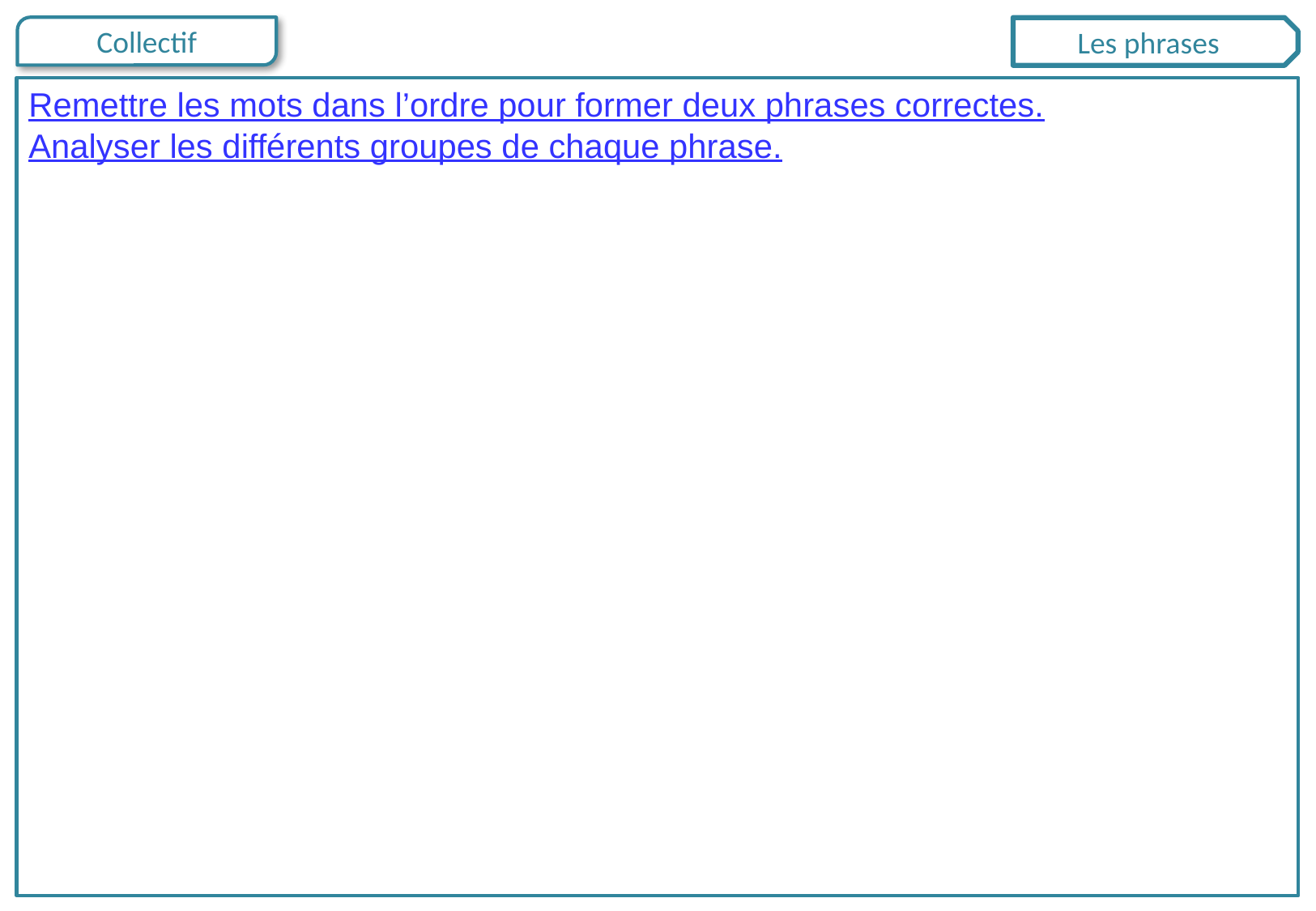

Les phrases
Remettre les mots dans l’ordre pour former deux phrases correctes.
Analyser les différents groupes de chaque phrase.